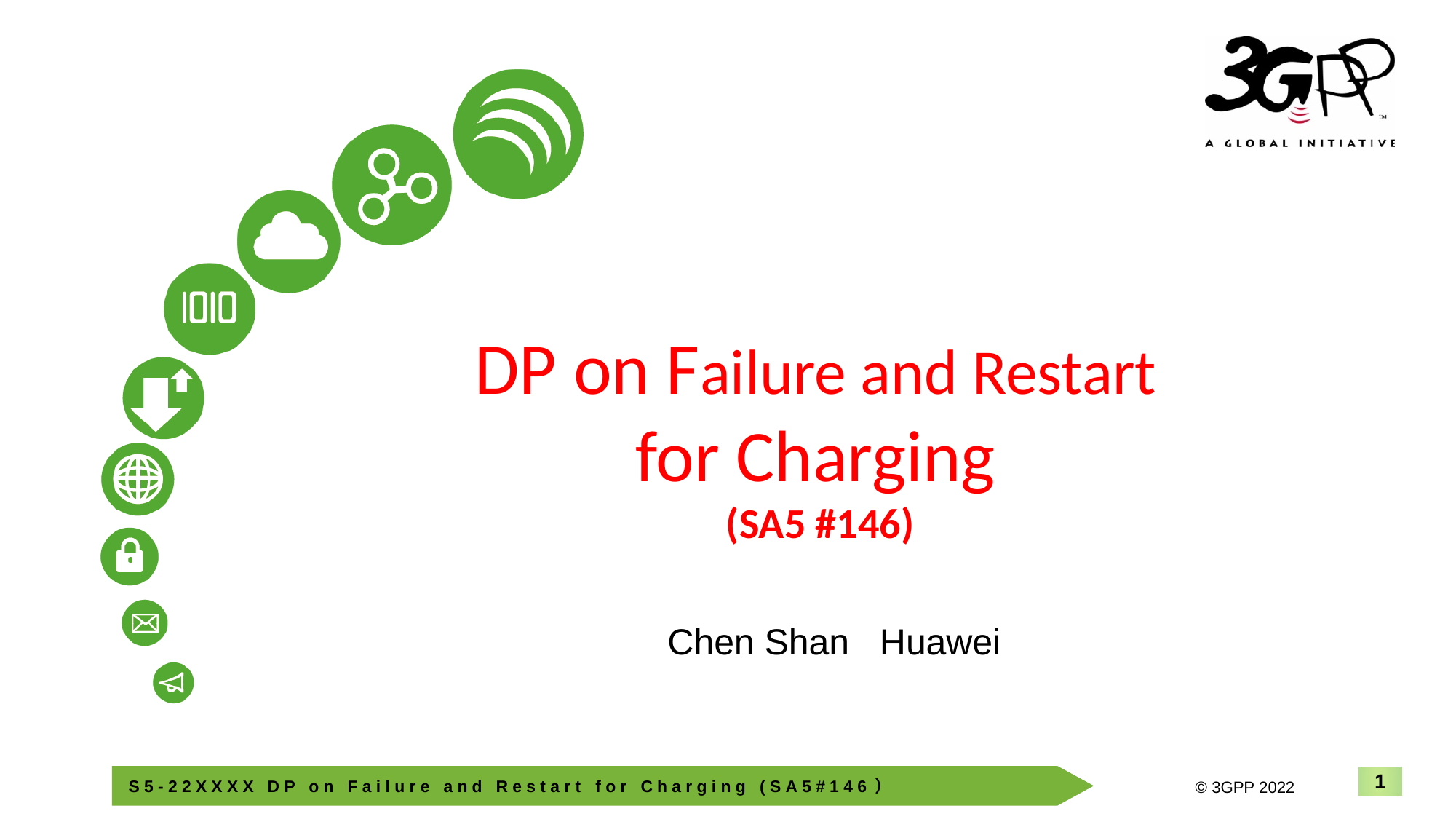

# DP on Failure and Restart for Charging (SA5 #146)

Chen Shan   Huawei